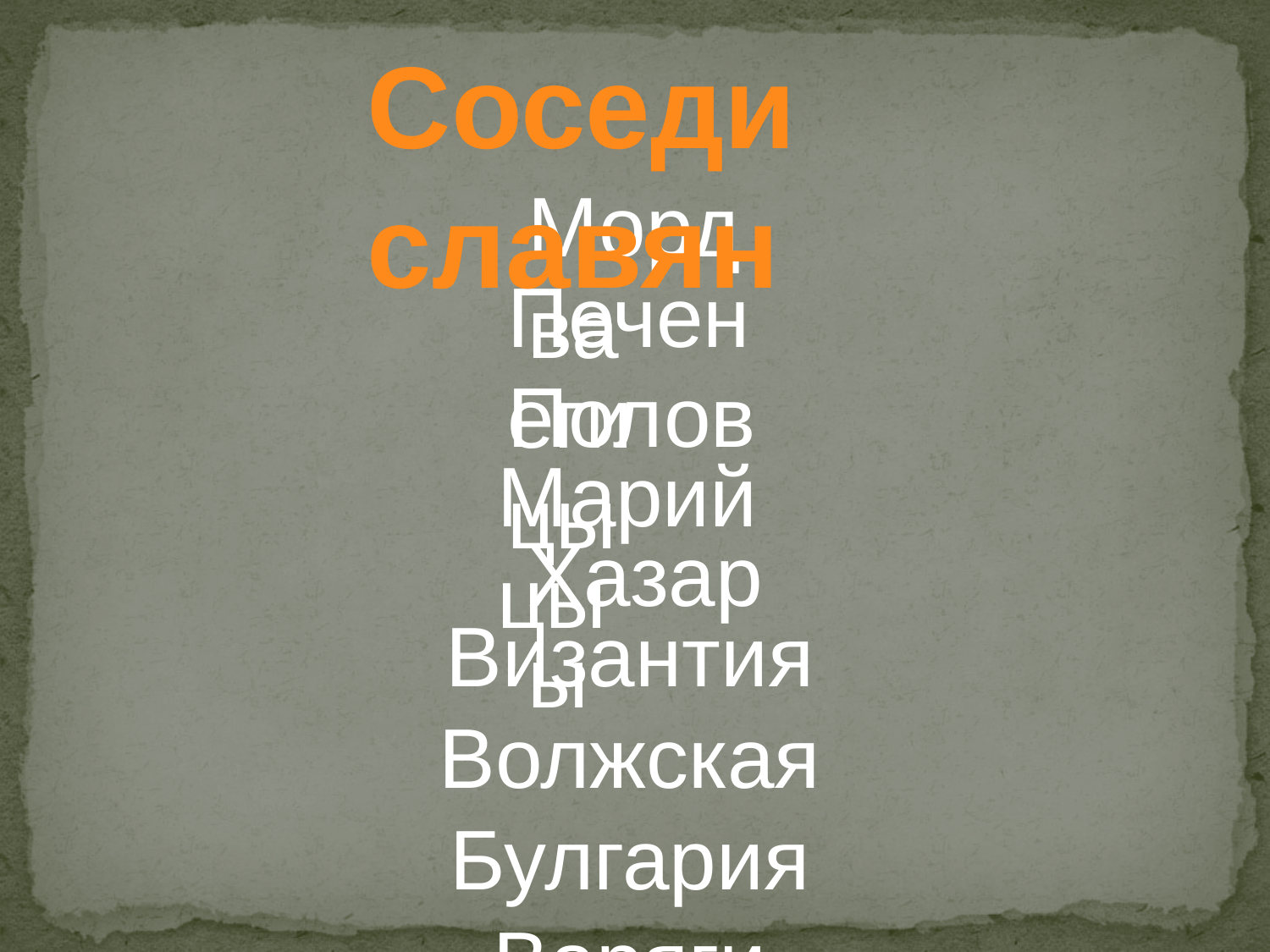

Соседи славян
Мордва
Печенеги
Половцы
Марийцы
Хазары
Византия
Волжская Булгария
Варяги